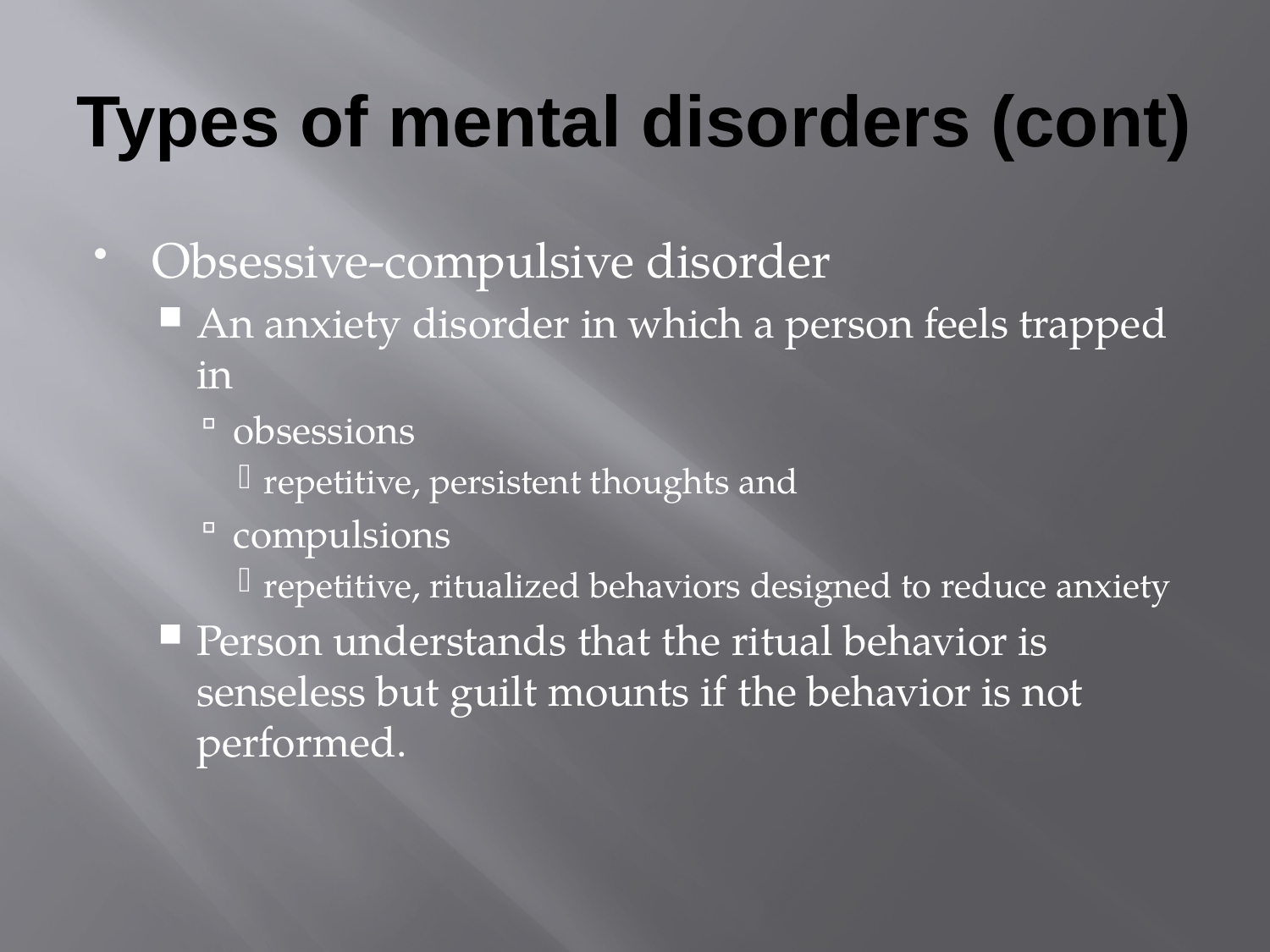

# Types of mental disorders (cont)
Obsessive-compulsive disorder
An anxiety disorder in which a person feels trapped in
obsessions
repetitive, persistent thoughts and
compulsions
repetitive, ritualized behaviors designed to reduce anxiety
Person understands that the ritual behavior is senseless but guilt mounts if the behavior is not performed.